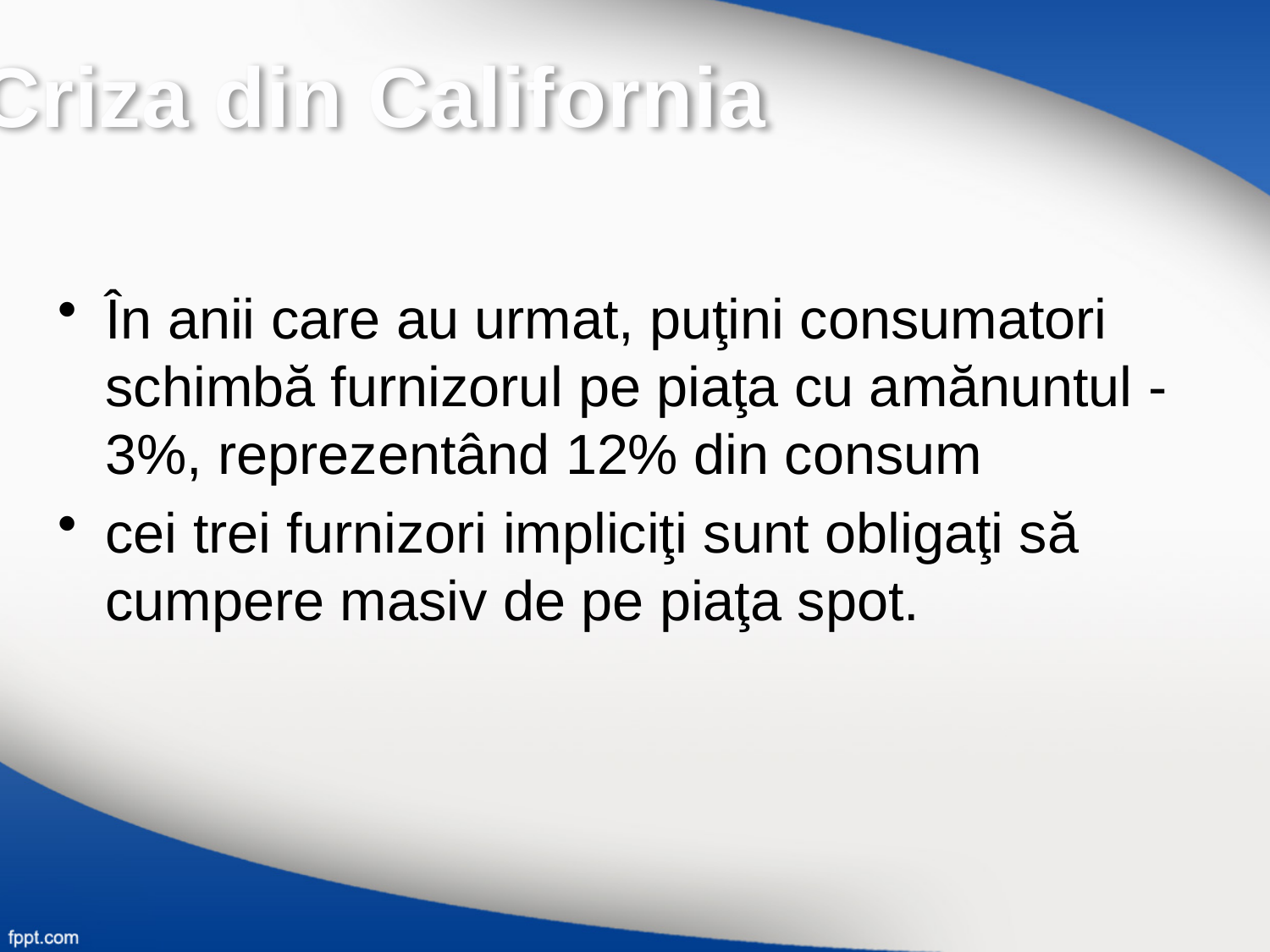

Criza din California
În anii care au urmat, puţini consumatori schimbă furnizorul pe piaţa cu amănuntul - 3%, reprezentând 12% din consum
cei trei furnizori impliciţi sunt obligaţi să cumpere masiv de pe piaţa spot.